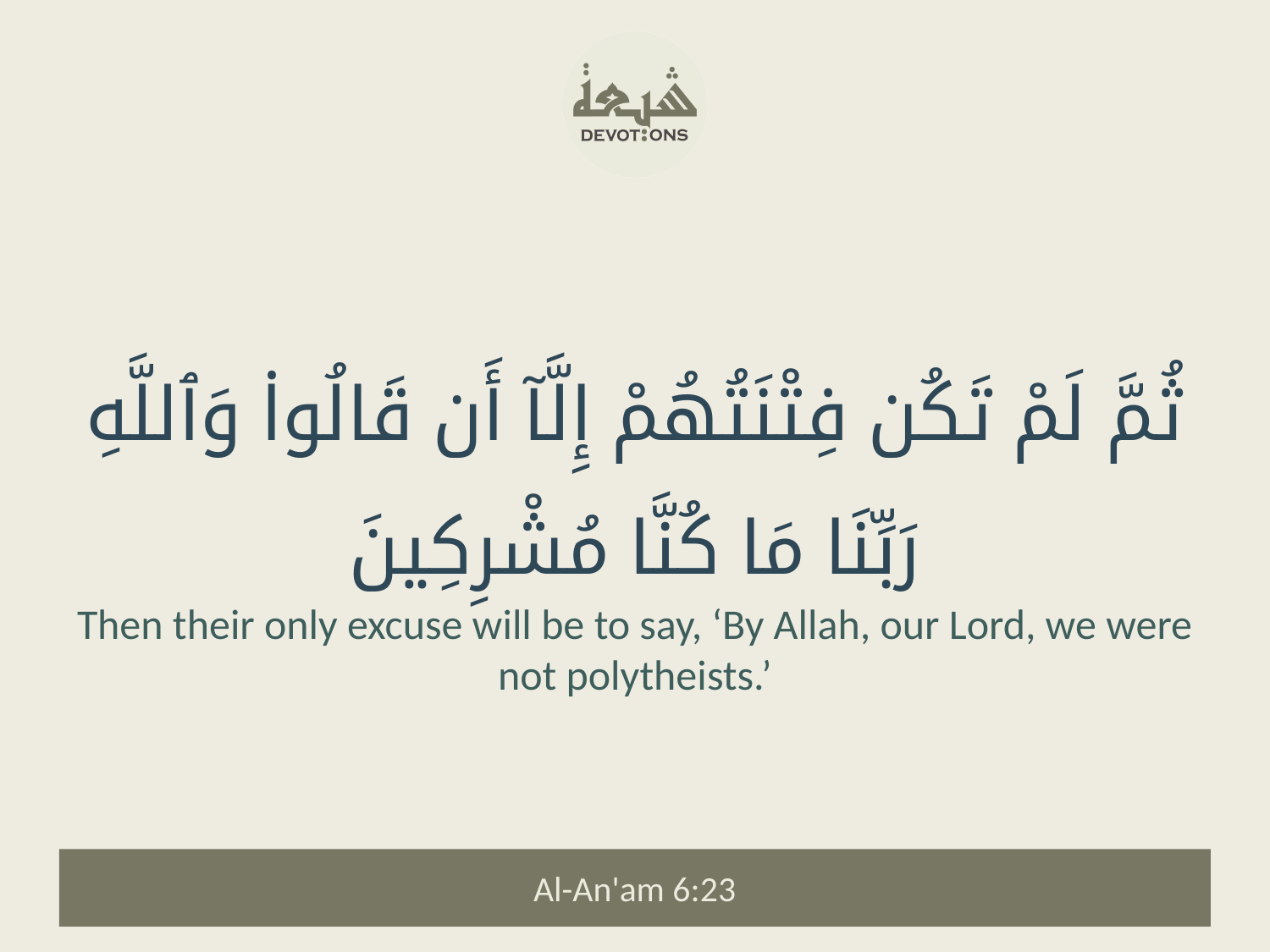

ثُمَّ لَمْ تَكُن فِتْنَتُهُمْ إِلَّآ أَن قَالُوا۟ وَٱللَّهِ رَبِّنَا مَا كُنَّا مُشْرِكِينَ
Then their only excuse will be to say, ‘By Allah, our Lord, we were not polytheists.’
Al-An'am 6:23